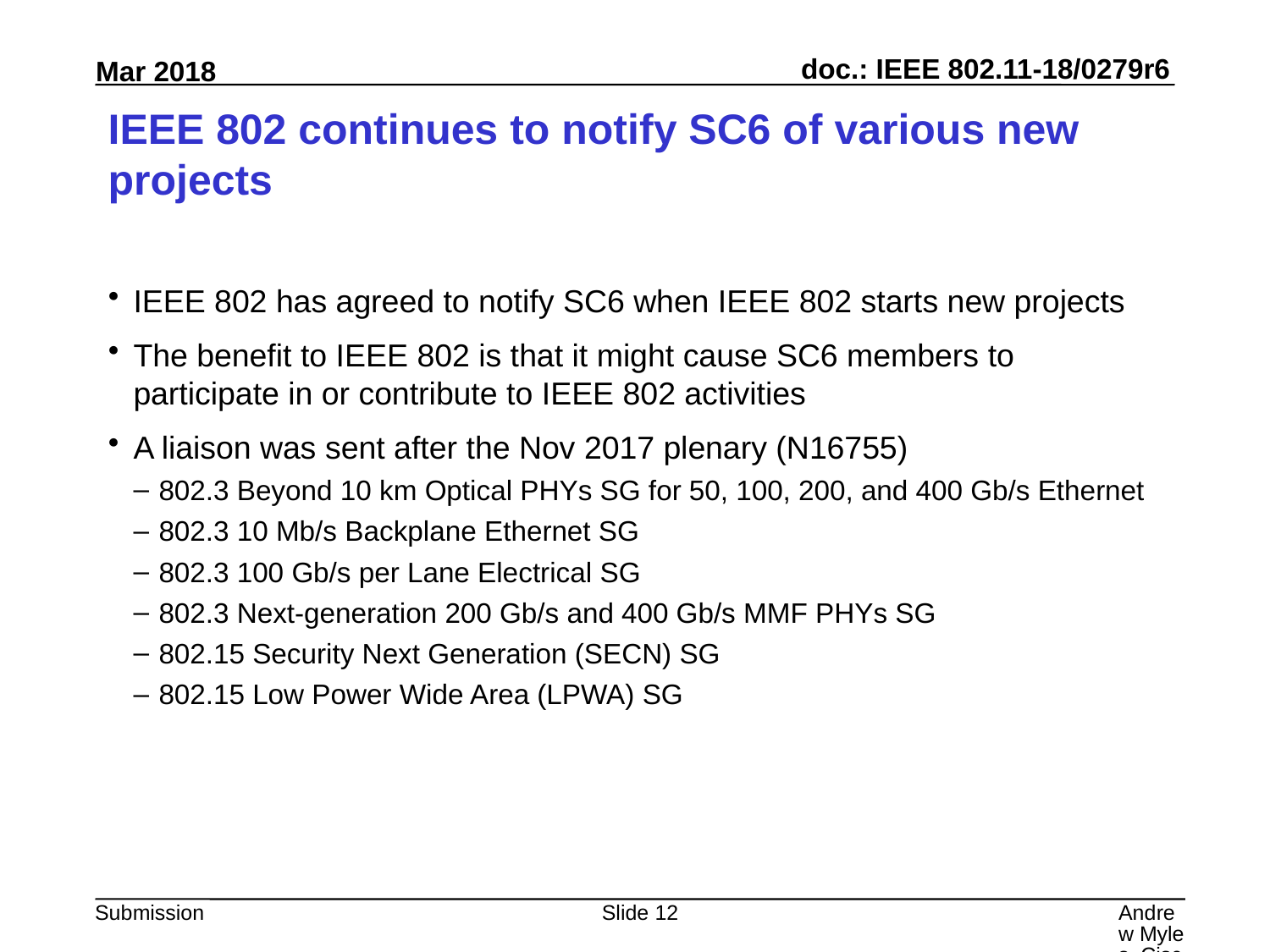

# IEEE 802 continues to notify SC6 of various new projects
IEEE 802 has agreed to notify SC6 when IEEE 802 starts new projects
The benefit to IEEE 802 is that it might cause SC6 members to participate in or contribute to IEEE 802 activities
A liaison was sent after the Nov 2017 plenary (N16755)
802.3 Beyond 10 km Optical PHYs SG for 50, 100, 200, and 400 Gb/s Ethernet
802.3 10 Mb/s Backplane Ethernet SG
802.3 100 Gb/s per Lane Electrical SG
802.3 Next-generation 200 Gb/s and 400 Gb/s MMF PHYs SG
802.15 Security Next Generation (SECN) SG
802.15 Low Power Wide Area (LPWA) SG
Slide 12
Andrew Myles, Cisco